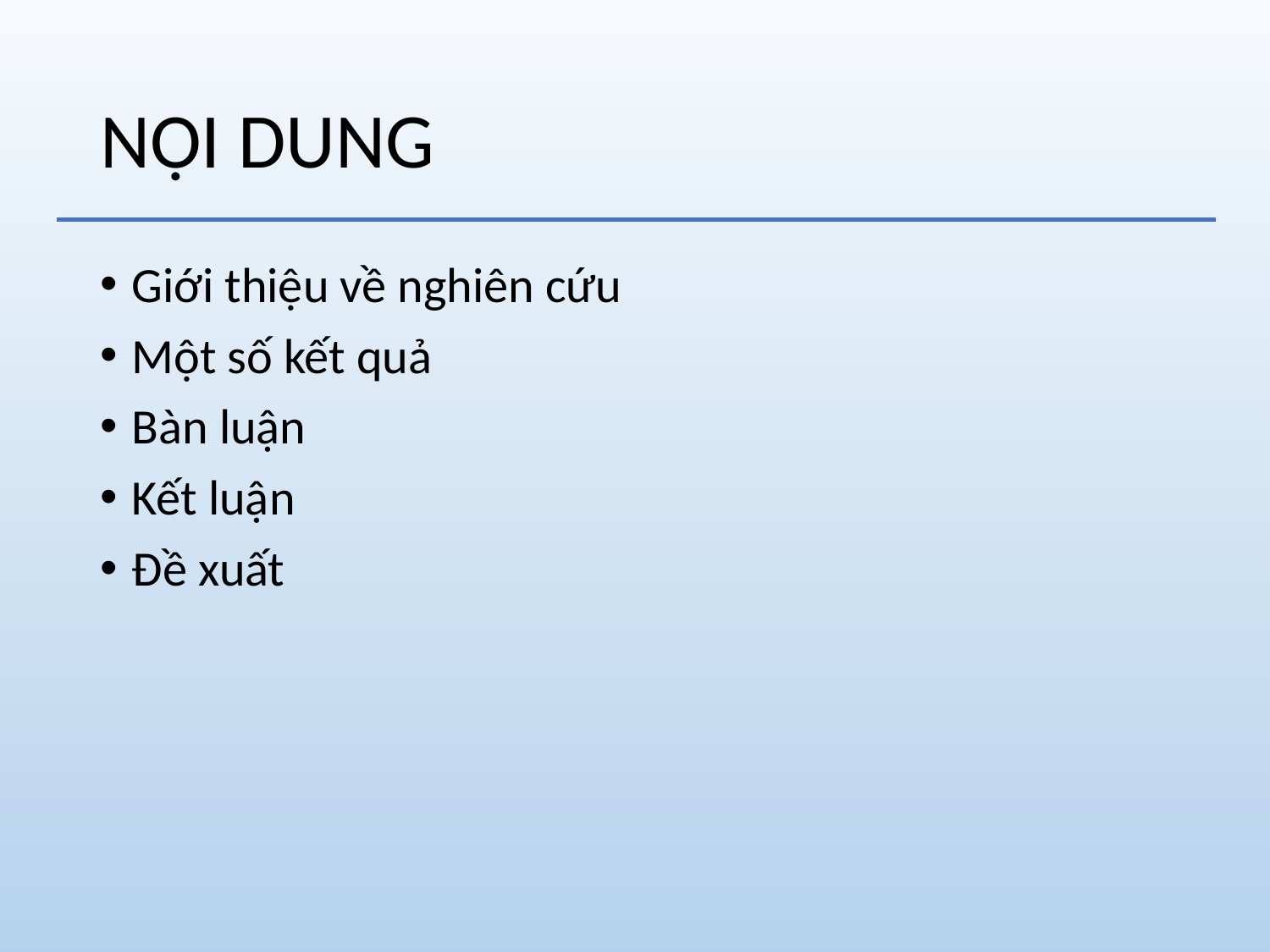

# NỘI DUNG
Giới thiệu về nghiên cứu
Một số kết quả
Bàn luận
Kết luận
Đề xuất